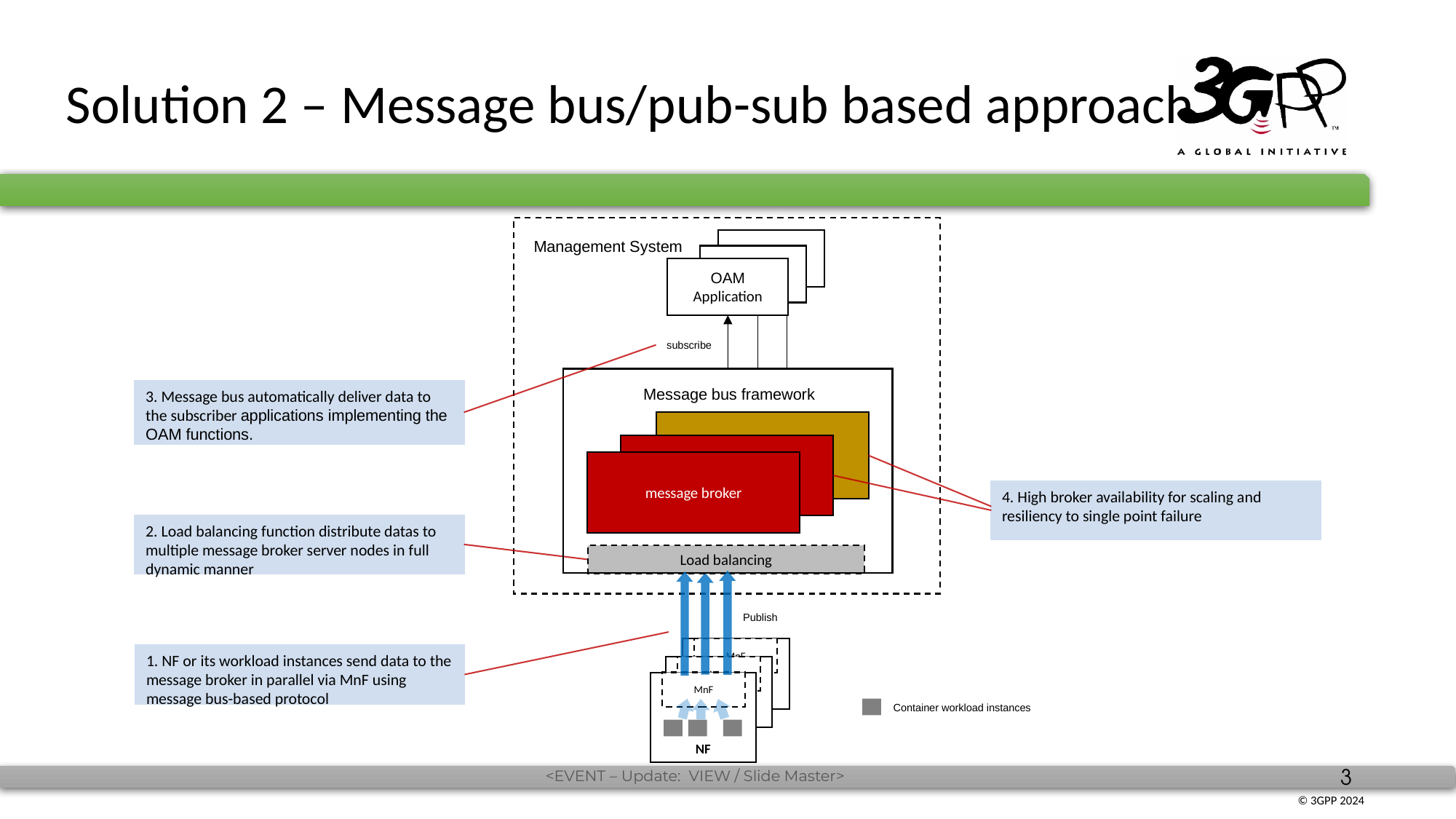

# Solution 2 – Message bus/pub-sub based approach

Management System

OAM
Application
subscribe

Message bus framework
3. Message bus automatically deliver data to the subscriber applications implementing the OAM functions.

Kafka Message broker
Kafka message broker
Server node
message broker
4. High broker availability for scaling and resiliency to single point failure

2. Load balancing function distribute datas to multiple message broker server nodes in full dynamic manner

Load balancing
Publish

MnF
NF
1. NF or its workload instances send data to the message broker in parallel via MnF using message bus-based protocol

MnF
NF
MnF
NF
Container workload instances